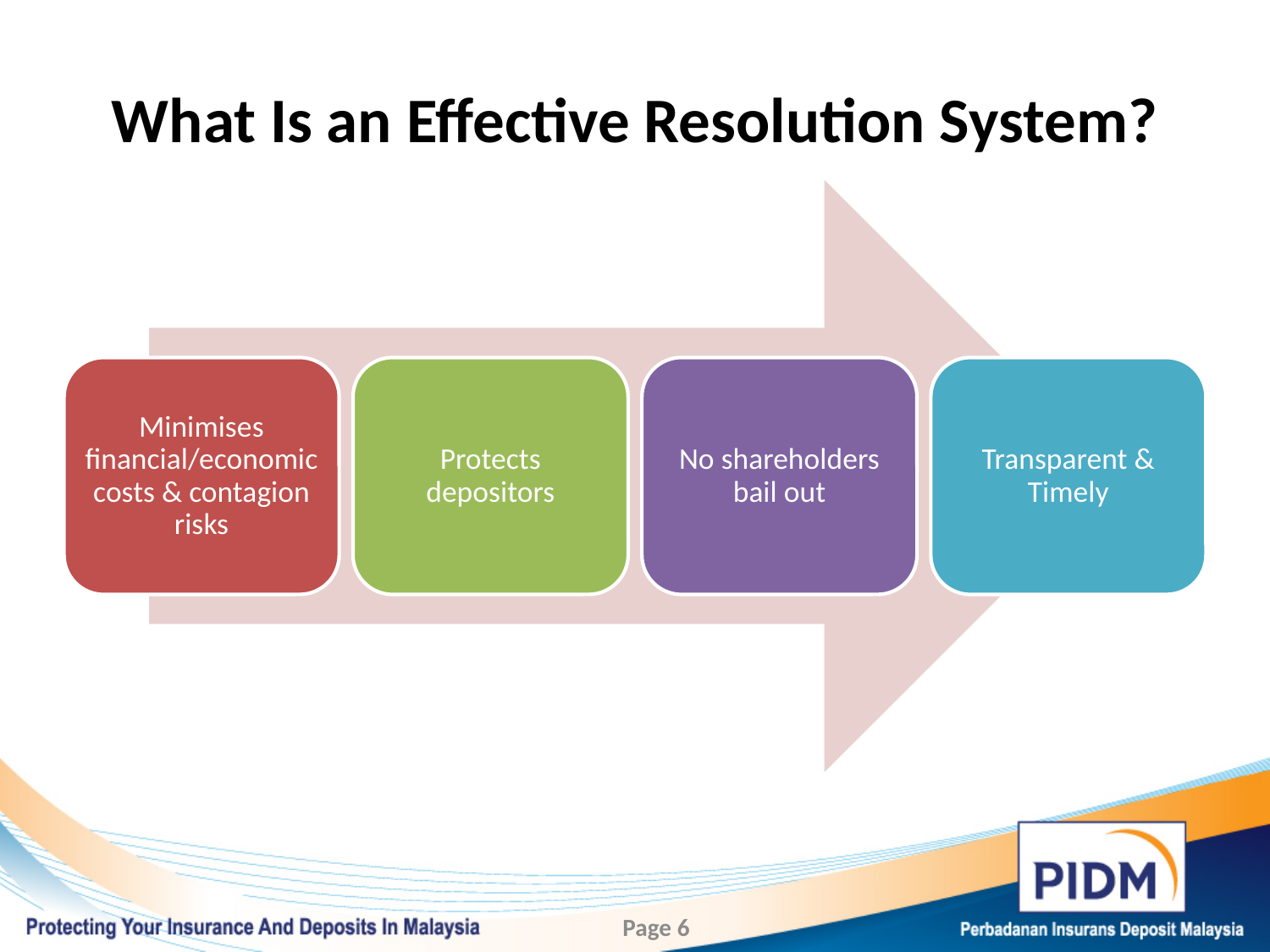

# What Is an Effective Resolution System?
Minimises financial/economic costs & contagion risks
Protects depositors
No shareholders bail out
Transparent & Timely
Page 6